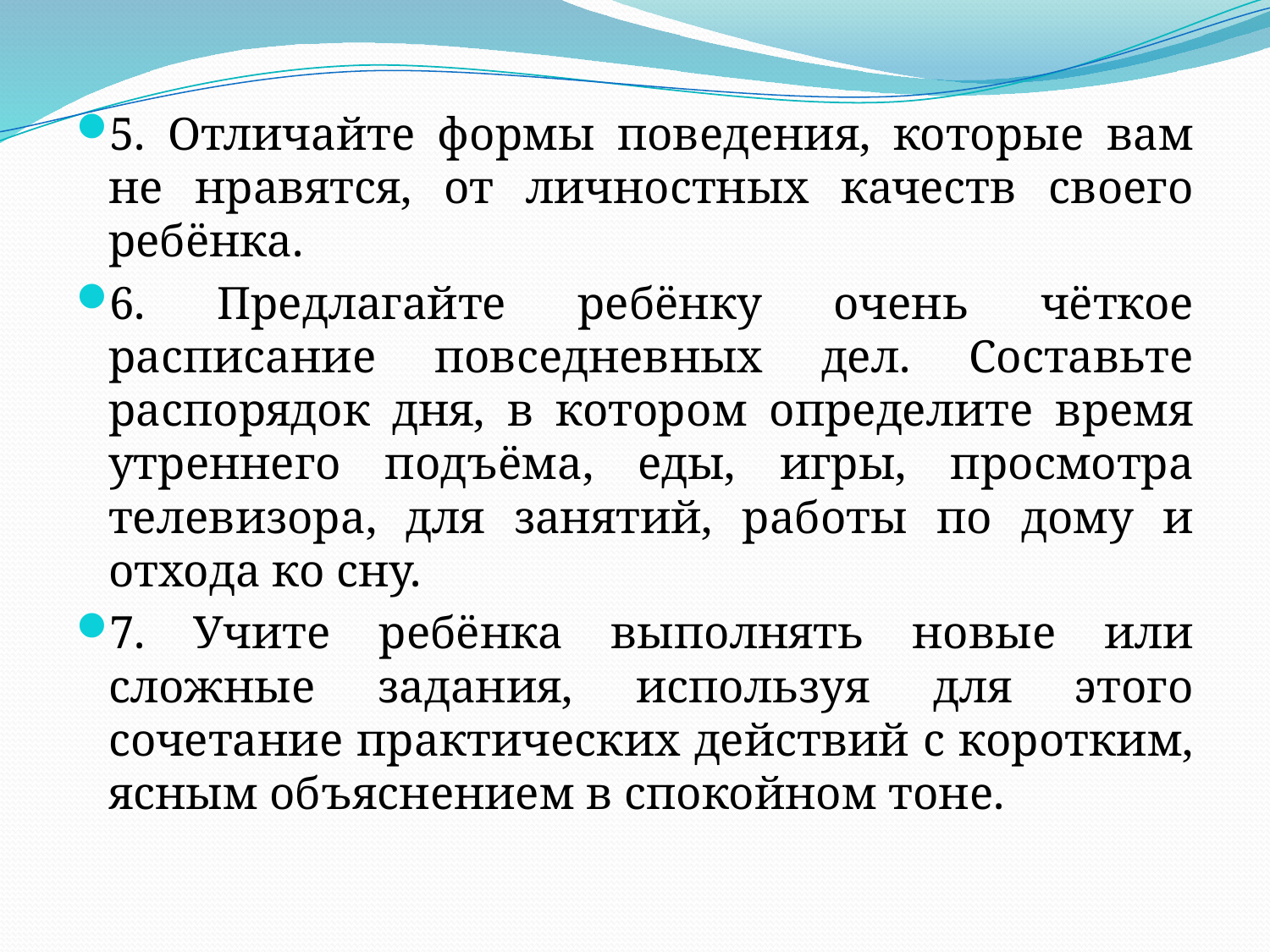

5. Отличайте формы поведения, которые вам не нравятся, от личностных качеств своего ребёнка.
6. Предлагайте ребёнку очень чёткое расписание повседневных дел. Составьте распорядок дня, в котором определите время утреннего подъёма, еды, игры, просмотра телевизора, для занятий, работы по дому и отхода ко сну.
7. Учите ребёнка выполнять новые или сложные задания, используя для этого сочетание практических действий с коротким, ясным объяснением в спокойном тоне.